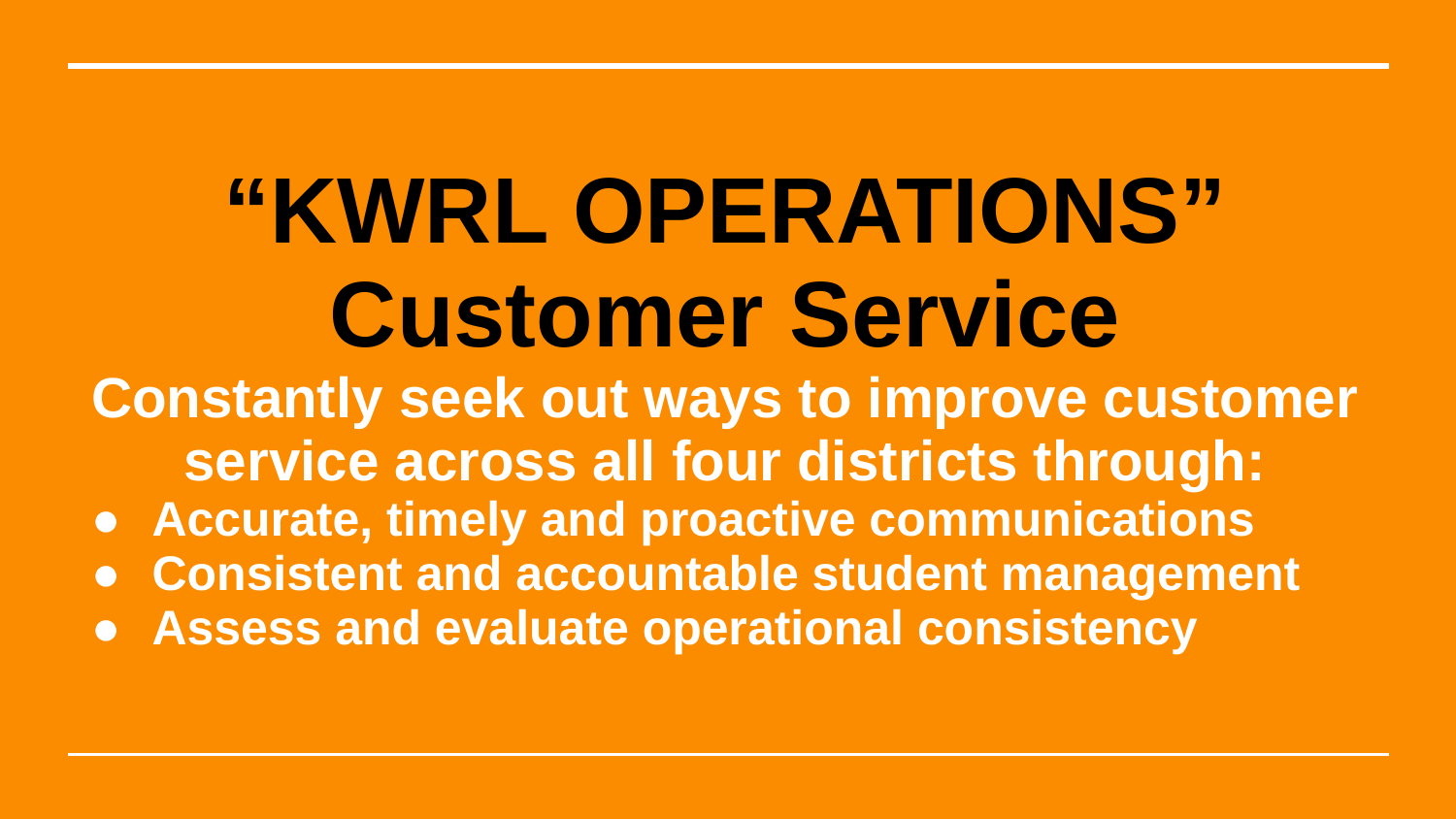

# “KWRL OPERATIONS”
Customer Service
Constantly seek out ways to improve customer service across all four districts through:
Accurate, timely and proactive communications
Consistent and accountable student management
Assess and evaluate operational consistency